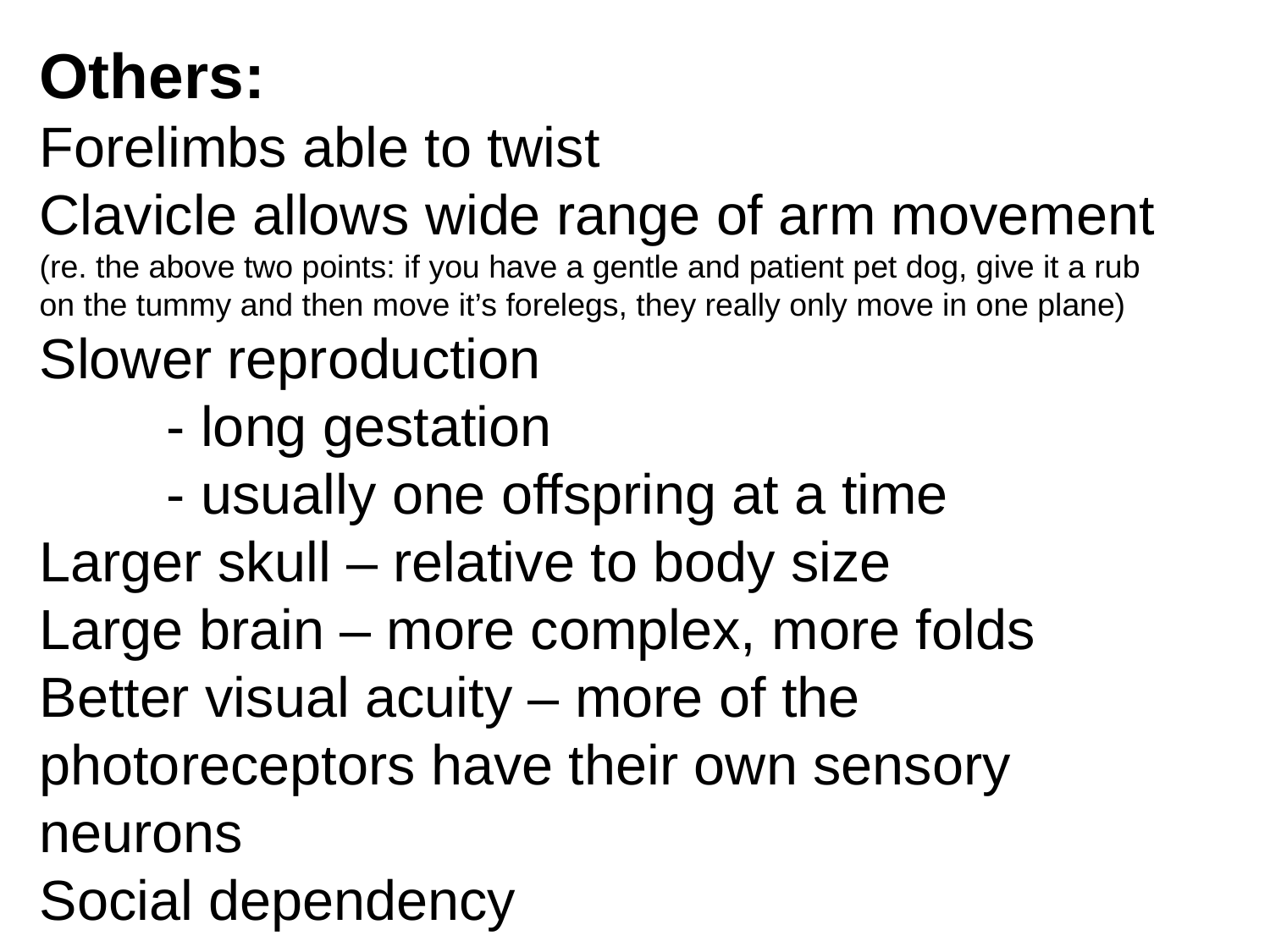

Others:
Forelimbs able to twist
Clavicle allows wide range of arm movement
(re. the above two points: if you have a gentle and patient pet dog, give it a rub on the tummy and then move it’s forelegs, they really only move in one plane)
Slower reproduction
	- long gestation
	- usually one offspring at a time
Larger skull – relative to body size
Large brain – more complex, more folds
Better visual acuity – more of the photoreceptors have their own sensory neurons
Social dependency